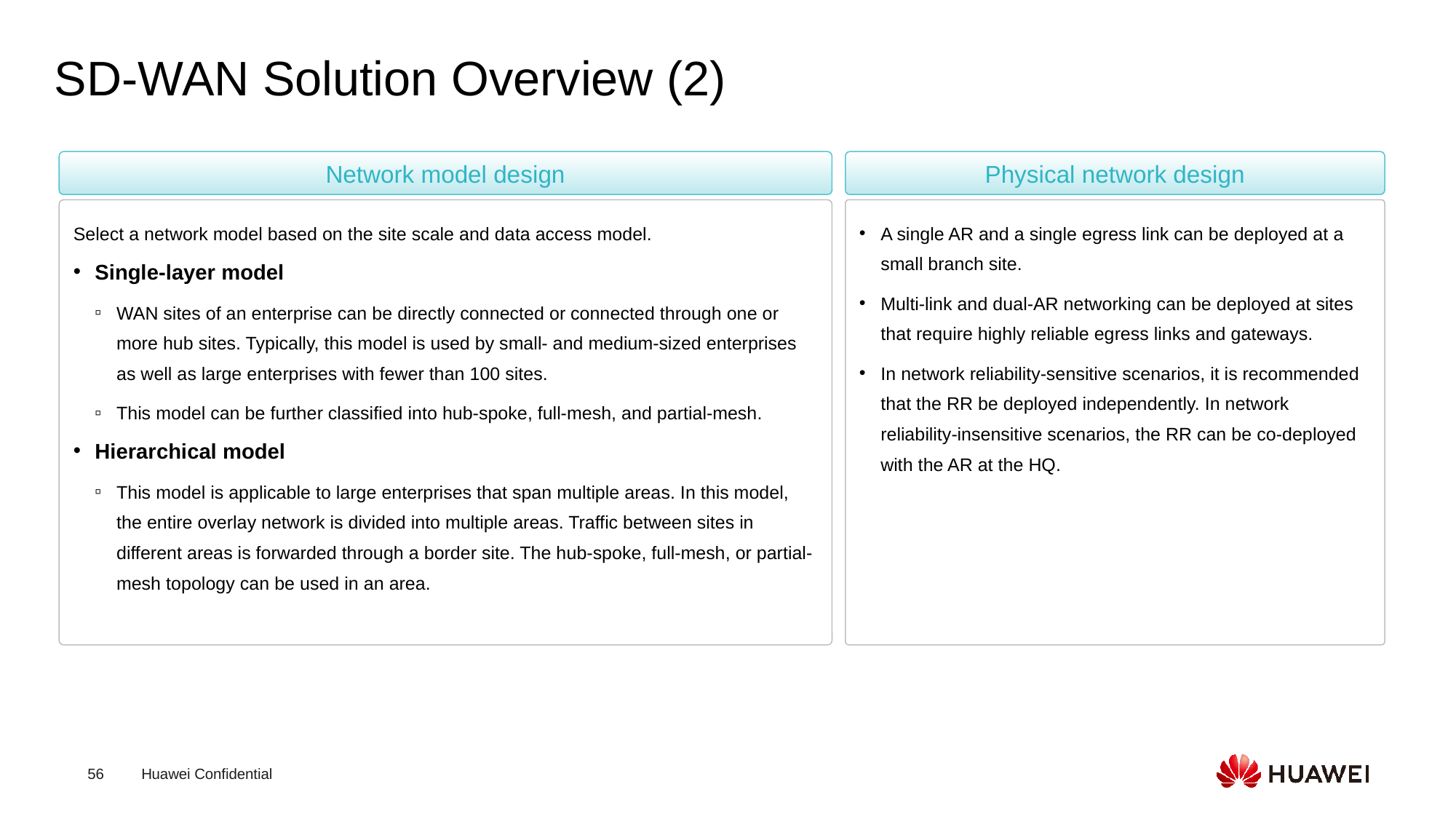

# SD-WAN Solution Overview (2)
Network model design
Physical network design
Select a network model based on the site scale and data access model.
Single-layer model
WAN sites of an enterprise can be directly connected or connected through one or more hub sites. Typically, this model is used by small- and medium-sized enterprises as well as large enterprises with fewer than 100 sites.
This model can be further classified into hub-spoke, full-mesh, and partial-mesh.
Hierarchical model
This model is applicable to large enterprises that span multiple areas. In this model, the entire overlay network is divided into multiple areas. Traffic between sites in different areas is forwarded through a border site. The hub-spoke, full-mesh, or partial-mesh topology can be used in an area.
A single AR and a single egress link can be deployed at a small branch site.
Multi-link and dual-AR networking can be deployed at sites that require highly reliable egress links and gateways.
In network reliability-sensitive scenarios, it is recommended that the RR be deployed independently. In network reliability-insensitive scenarios, the RR can be co-deployed with the AR at the HQ.